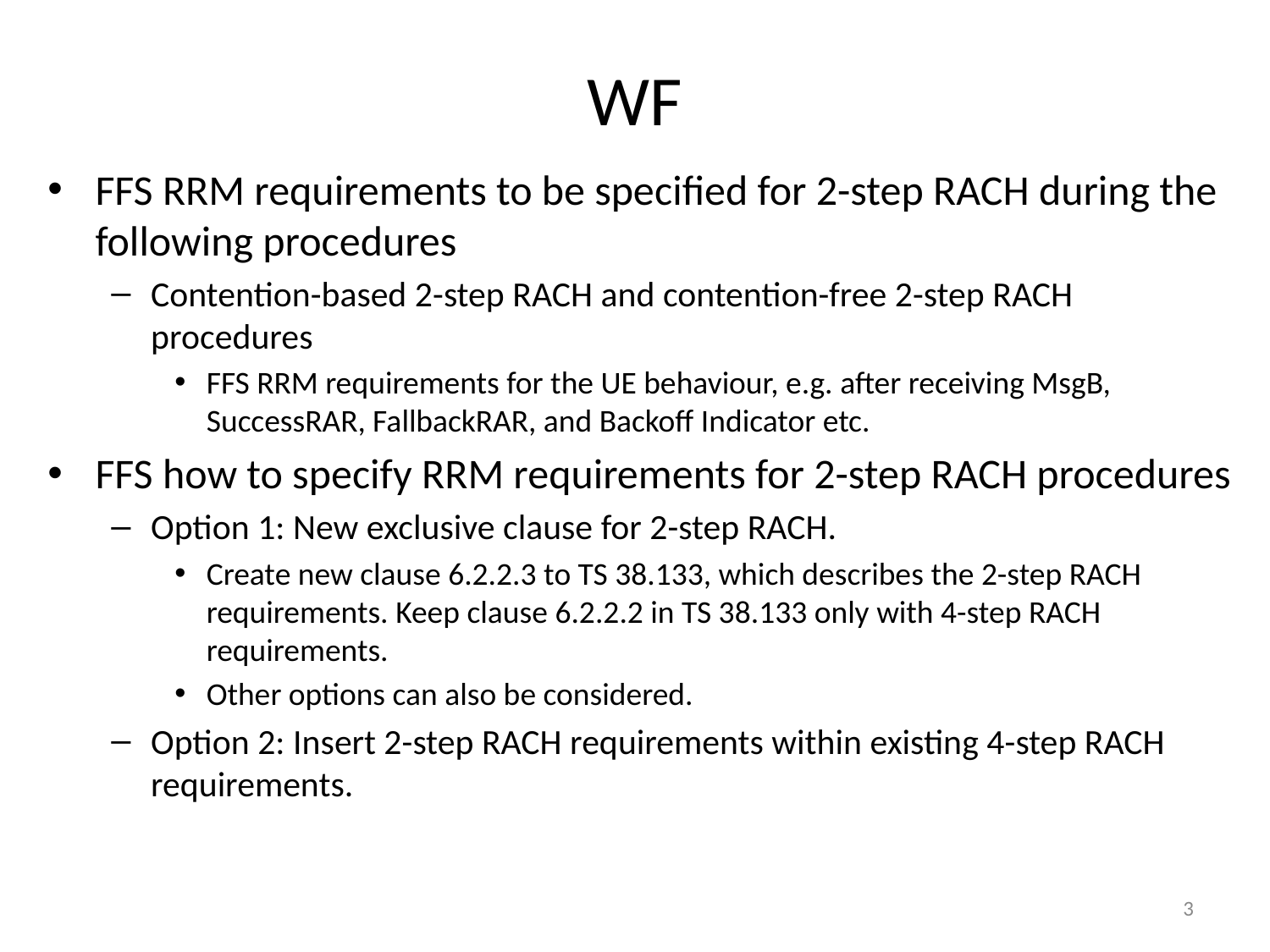

# WF
FFS RRM requirements to be specified for 2-step RACH during the following procedures
Contention-based 2-step RACH and contention-free 2-step RACH procedures
FFS RRM requirements for the UE behaviour, e.g. after receiving MsgB, SuccessRAR, FallbackRAR, and Backoff Indicator etc.
FFS how to specify RRM requirements for 2-step RACH procedures
Option 1: New exclusive clause for 2-step RACH.
Create new clause 6.2.2.3 to TS 38.133, which describes the 2-step RACH requirements. Keep clause 6.2.2.2 in TS 38.133 only with 4-step RACH requirements.
Other options can also be considered.
Option 2: Insert 2-step RACH requirements within existing 4-step RACH requirements.

3